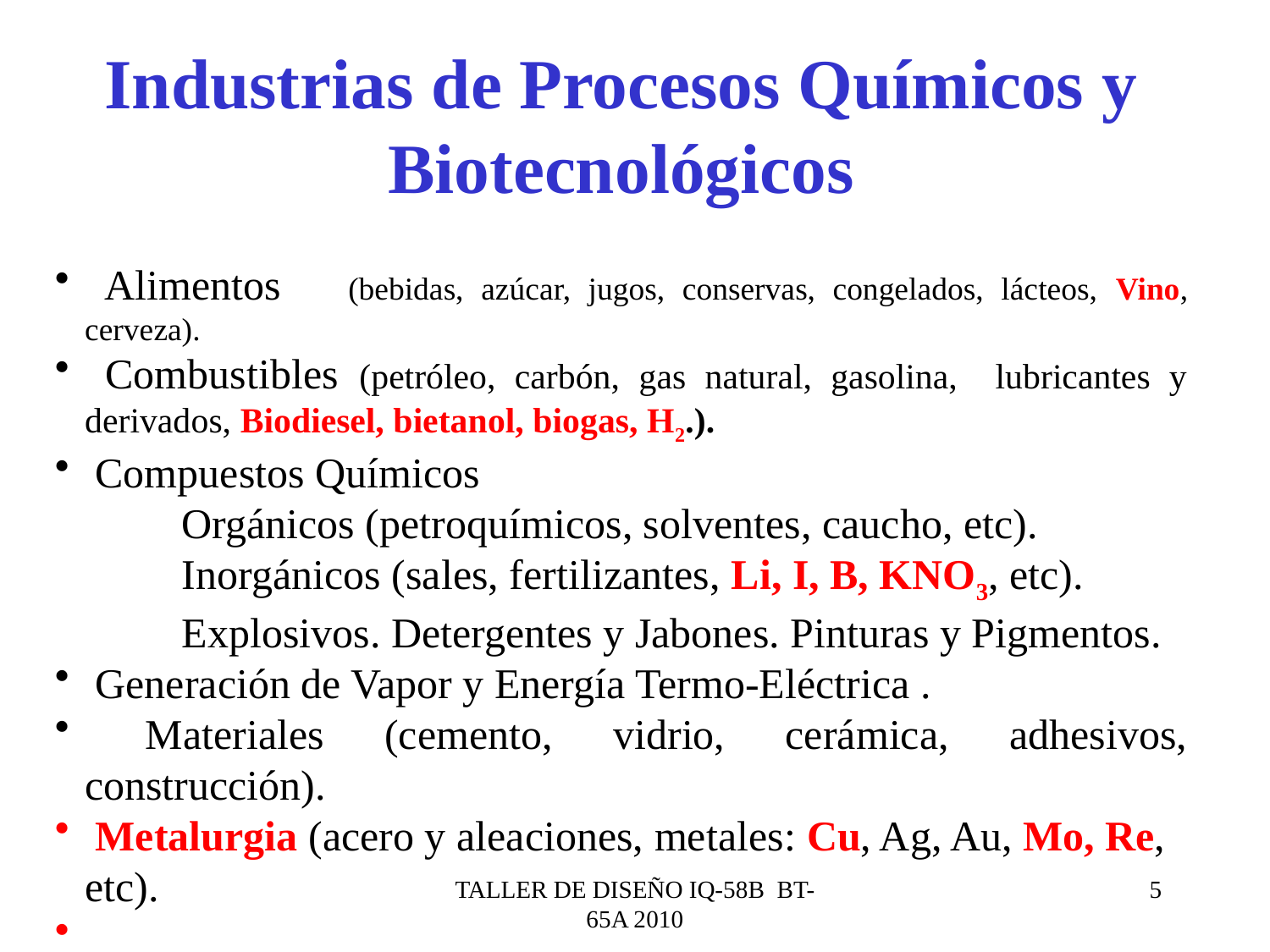

Industrias de Procesos Químicos y Biotecnológicos

 Alimentos	(bebidas, azúcar, jugos, conservas, congelados, lácteos, Vino, cerveza).
 Combustibles (petróleo, carbón, gas natural, gasolina,  lubricantes y derivados, Biodiesel, bietanol, biogas, H2.).
 Compuestos Químicos
	Orgánicos (petroquímicos, solventes, caucho, etc).
	Inorgánicos (sales, fertilizantes, Li, I, B, KNO3, etc).
	Explosivos. Detergentes y Jabones. Pinturas y Pigmentos.
 Generación de Vapor y Energía Termo-Eléctrica .
 Materiales (cemento, vidrio, cerámica, adhesivos, construcción).
 Metalurgia (acero y aleaciones, metales: Cu, Ag, Au, Mo, Re, etc).

TALLER DE DISEÑO IQ-58B  BT-65A 2010
5